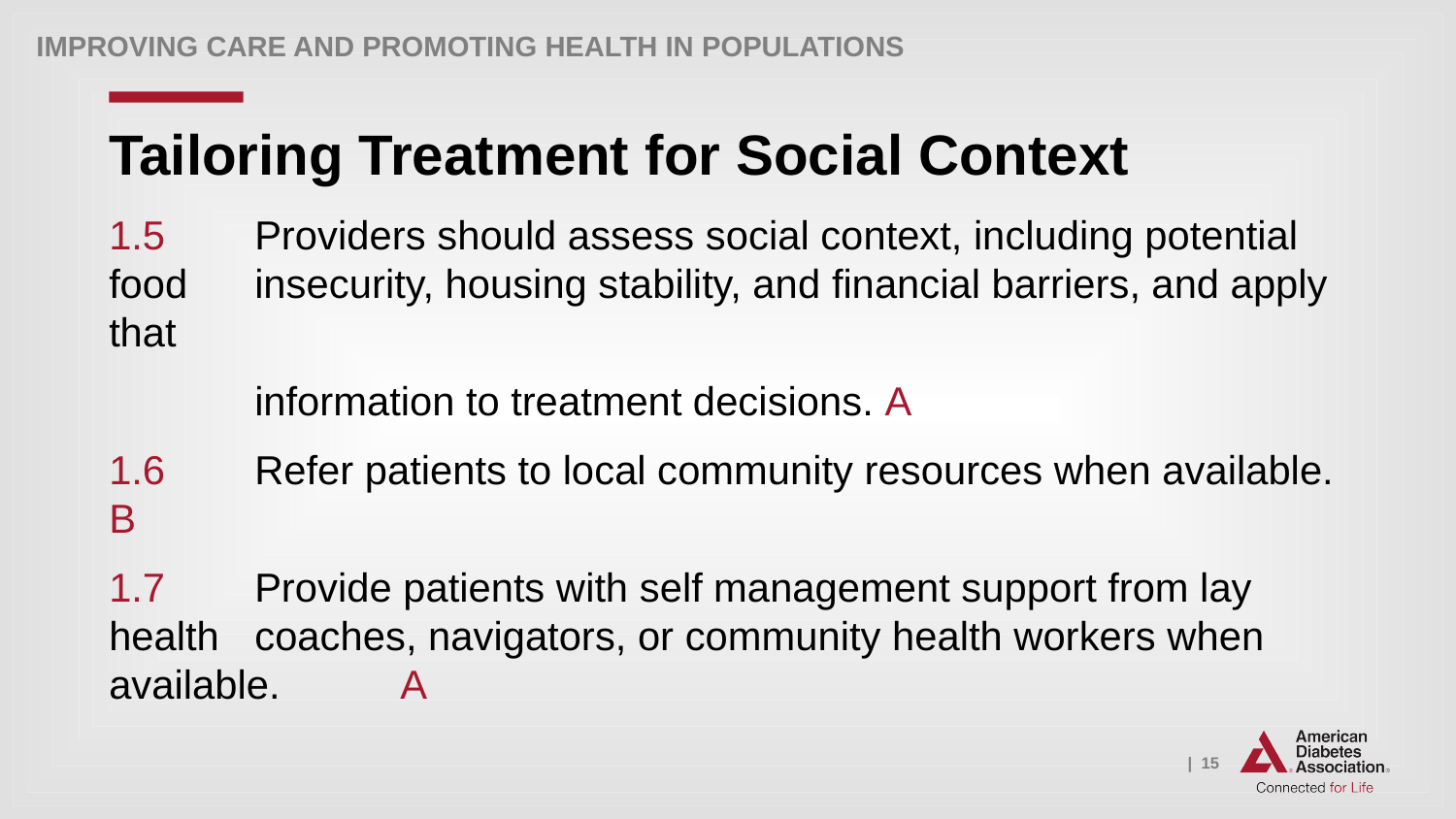

Improving Care and Promoting Health in Populations
# Tailoring Treatment for Social Context
1.5 	Providers should assess social context, including potential food 	insecurity, housing stability, and financial barriers, and apply that
	information to treatment decisions. A
1.6 	Refer patients to local community resources when available. B
1.7 	Provide patients with self management support from lay health 	coaches, navigators, or community health workers when available. 	A